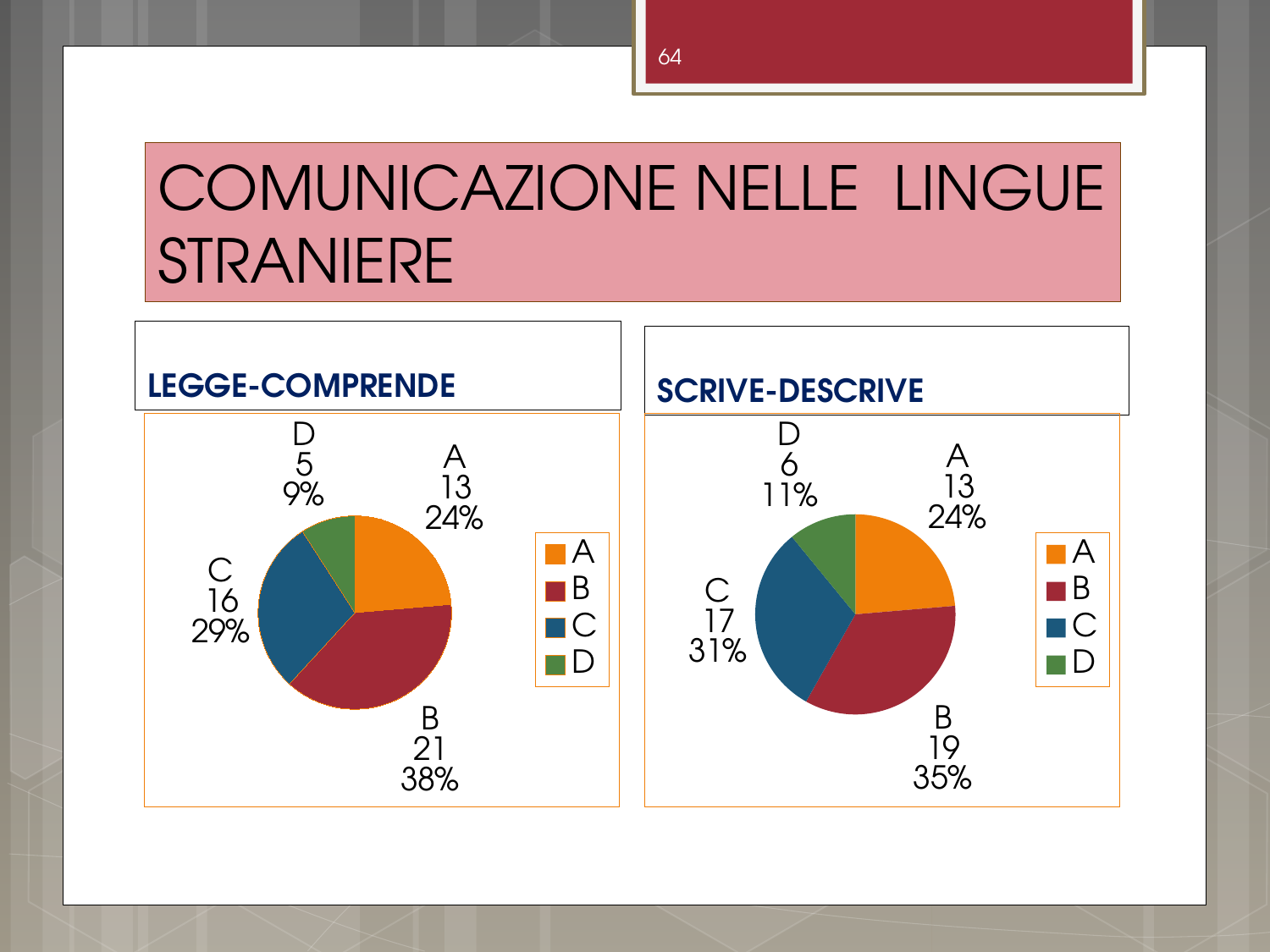

64
# COMUNICAZIONE NELLE  LINGUE STRANIERE
LEGGE-COMPRENDE
SCRIVE-DESCRIVE

### Chart

| Category | Vendite |
|---|---|
| A | 13.0 |
| B | 21.0 |
| C | 16.0 |
| D | 5.0 |

### Chart

| Category | Vendite |
|---|---|
| A | 13.0 |
| B | 19.0 |
| C | 17.0 |
| D | 6.0 |